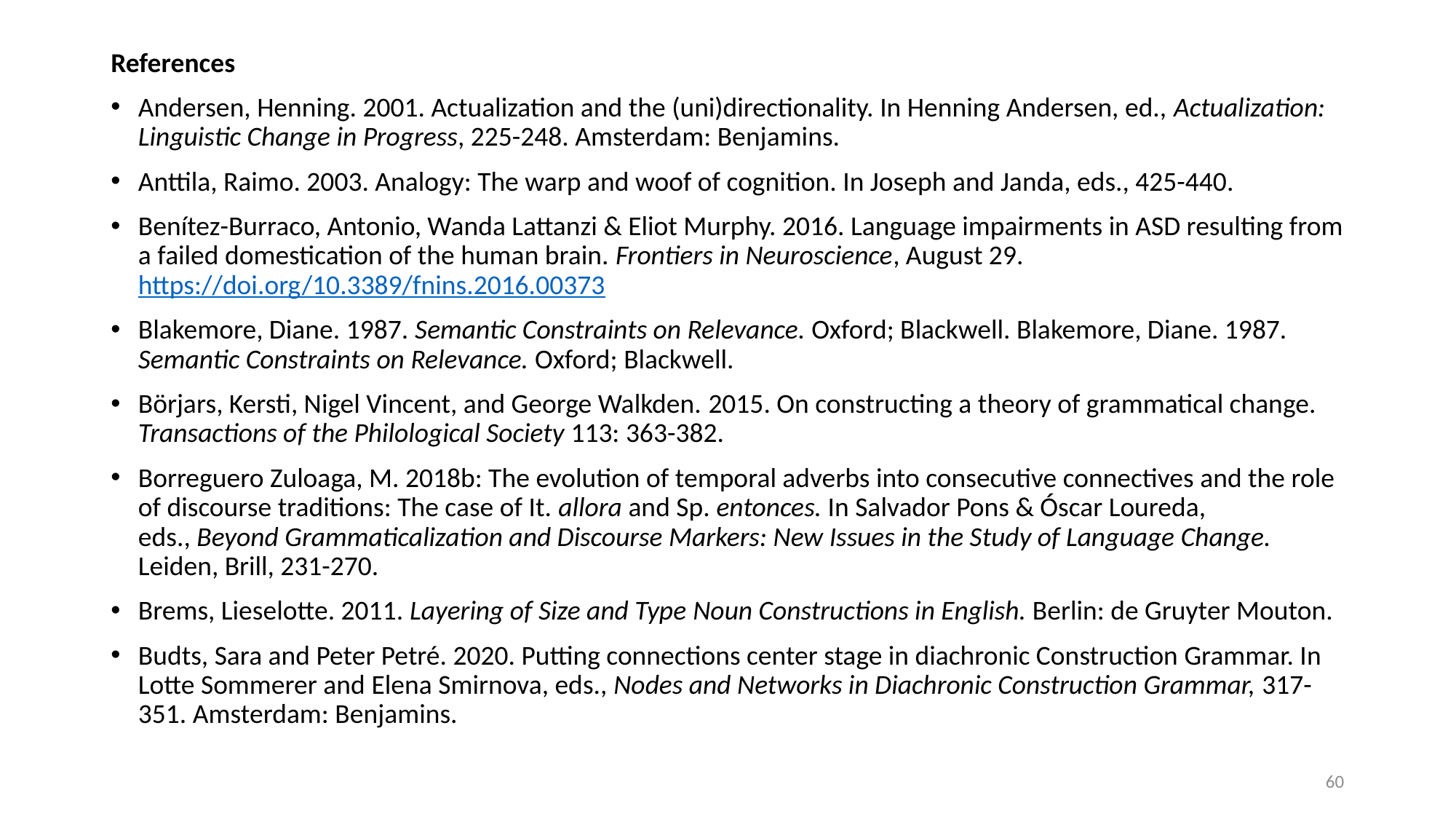

References
Andersen, Henning. 2001. Actualization and the (uni)directionality. In Henning Andersen, ed., Actualization: Linguistic Change in Progress, 225-248. Amsterdam: Benjamins.
Anttila, Raimo. 2003. Analogy: The warp and woof of cognition. In Joseph and Janda, eds., 425-440.
Benítez-Burraco, Antonio, Wanda Lattanzi & Eliot Murphy. 2016. Language impairments in ASD resulting from a failed domestication of the human brain. Frontiers in Neuroscience, August 29. https://doi.org/10.3389/fnins.2016.00373
Blakemore, Diane. 1987. Semantic Constraints on Relevance. Oxford; Blackwell. Blakemore, Diane. 1987. Semantic Constraints on Relevance. Oxford; Blackwell.
Börjars, Kersti, Nigel Vincent, and George Walkden. 2015. On constructing a theory of grammatical change. Transactions of the Philological Society 113: 363-382.
Borreguero Zuloaga, M. 2018b: The evolution of temporal adverbs into consecutive connectives and the role of discourse traditions: The case of It. allora and Sp. entonces. In Salvador Pons & Óscar Loureda, eds., Beyond Grammaticalization and Discourse Markers: New Issues in the Study of Language Change. Leiden, Brill, 231-270.
Brems, Lieselotte. 2011. Layering of Size and Type Noun Constructions in English. Berlin: de Gruyter Mouton.
Budts, Sara and Peter Petré. 2020. Putting connections center stage in diachronic Construction Grammar. In Lotte Sommerer and Elena Smirnova, eds., Nodes and Networks in Diachronic Construction Grammar, 317-351. Amsterdam: Benjamins.
60